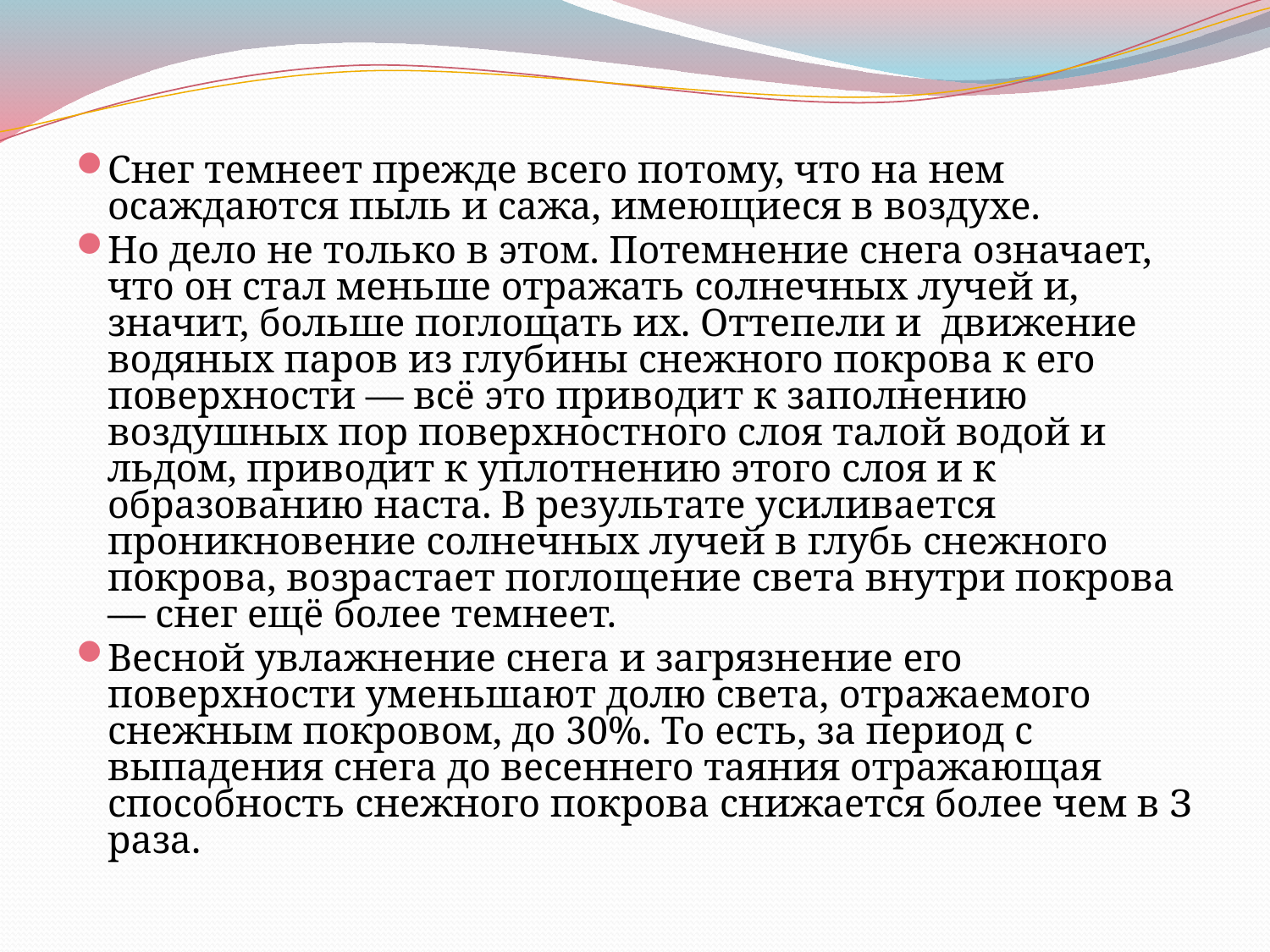

Снег темнеет прежде всего потому, что на нем осаждаются пыль и сажа, имеющиеся в воздухе.
Но дело не только в этом. Потемнение снега означает, что он стал меньше отражать солнечных лучей и, значит, больше поглощать их. Оттепели и  движение водяных паров из глубины снежного покрова к его поверхности — всё это приводит к заполнению воздушных пор поверхностного слоя талой водой и льдом, приводит к уплотнению этого слоя и к образованию наста. В результате усиливается проникновение солнечных лучей в глубь снежного покрова, возрастает поглощение света внутри покрова — снег ещё более темнеет.
Весной увлажнение снега и загрязнение его поверхности уменьшают долю света, отражаемого снежным покровом, до 30%. То есть, за период с выпадения снега до весеннего таяния отражающая способность снежного покрова снижается более чем в З раза.